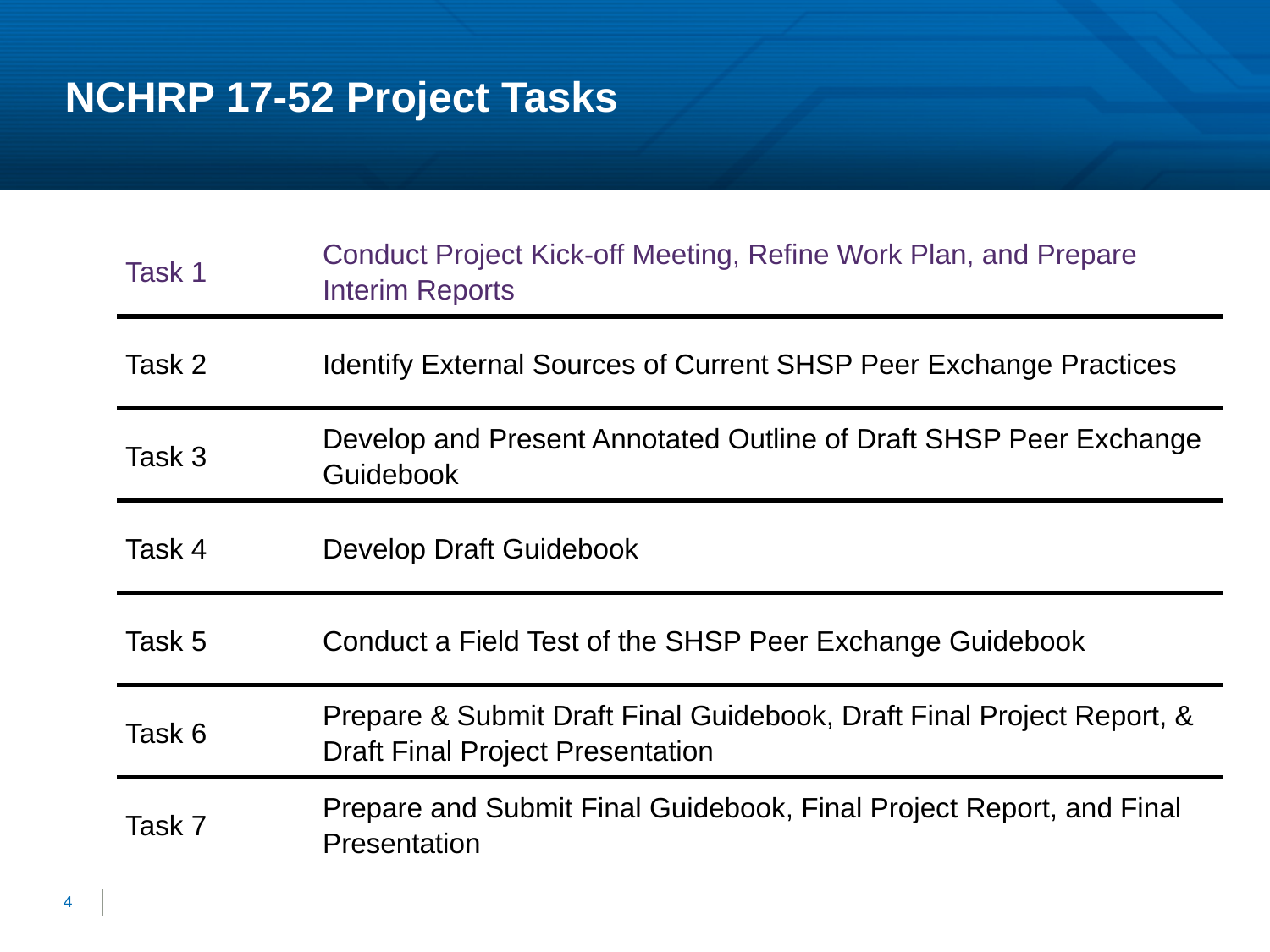

# NCHRP 17-52 Project Tasks
| Task 1 | Conduct Project Kick-off Meeting, Refine Work Plan, and Prepare Interim Reports |
| --- | --- |
| Task 2 | Identify External Sources of Current SHSP Peer Exchange Practices |
| Task 3 | Develop and Present Annotated Outline of Draft SHSP Peer Exchange Guidebook |
| Task 4 | Develop Draft Guidebook |
| Task 5 | Conduct a Field Test of the SHSP Peer Exchange Guidebook |
| Task 6 | Prepare & Submit Draft Final Guidebook, Draft Final Project Report, & Draft Final Project Presentation |
| Task 7 | Prepare and Submit Final Guidebook, Final Project Report, and Final Presentation |
4